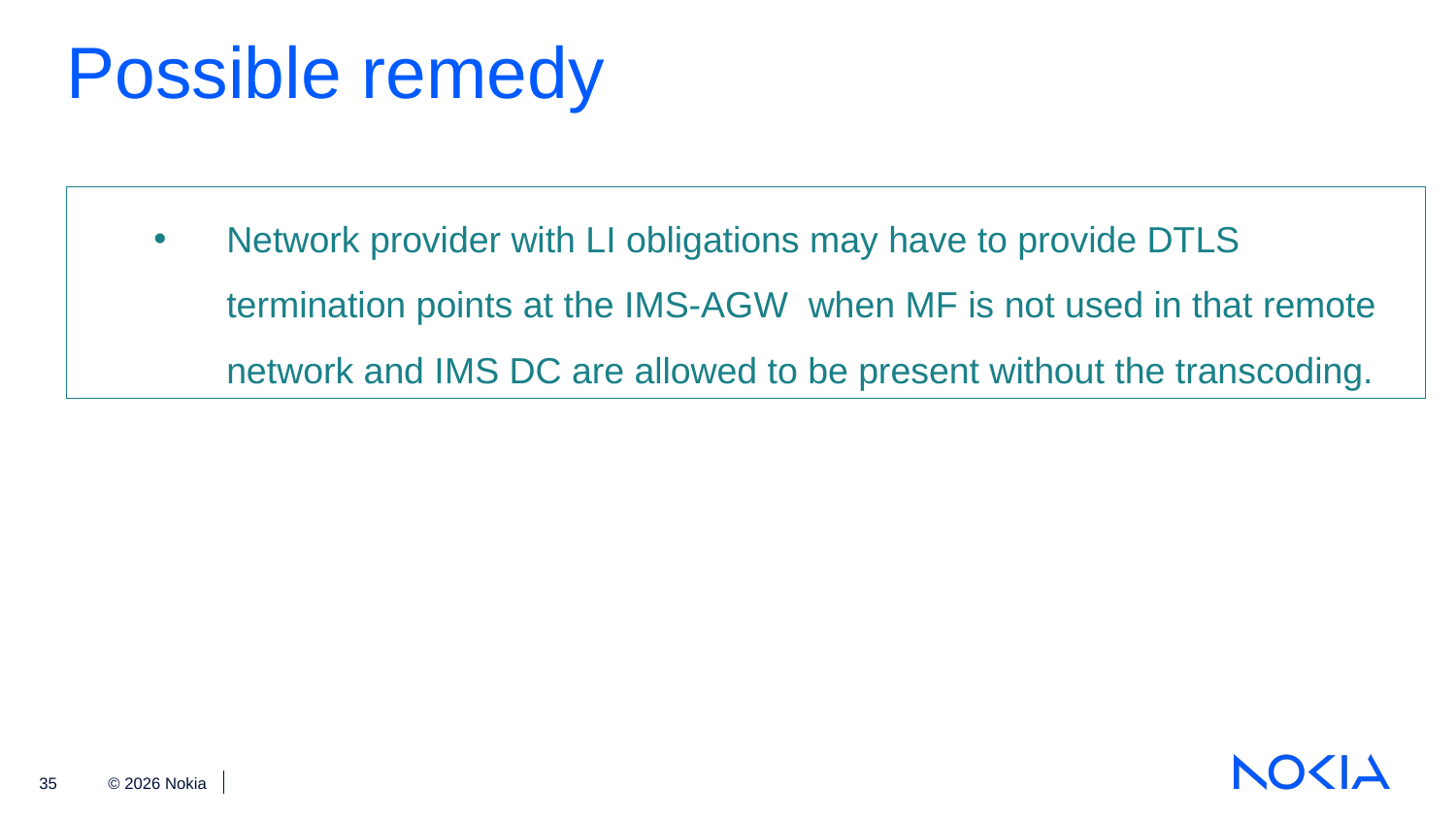

Possible remedy
Network provider with LI obligations may have to provide DTLS termination points at the IMS-AGW  when MF is not used in that remote network and IMS DC are allowed to be present without the transcoding.